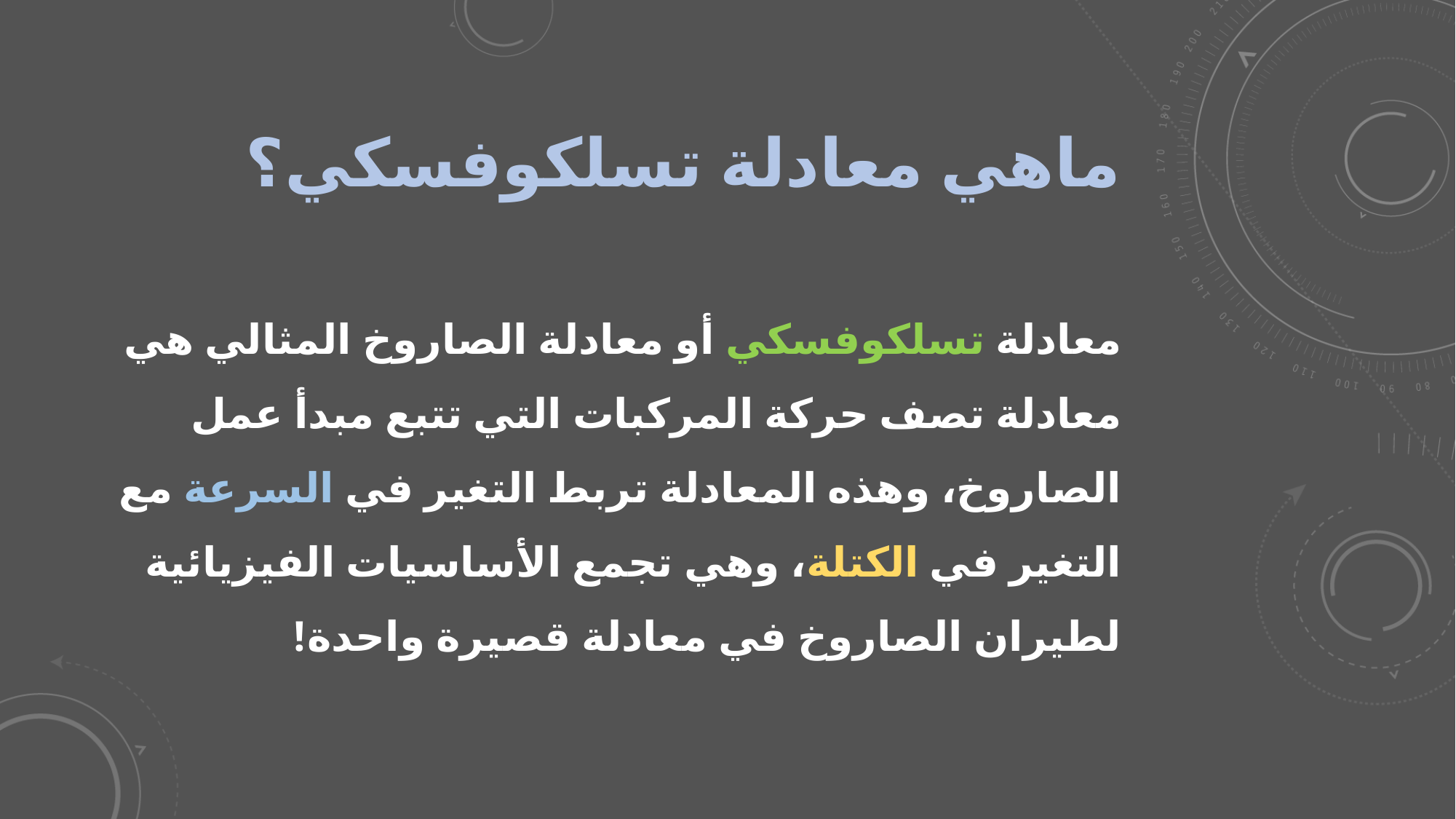

# ماهي معادلة تسلكوفسكي؟
معادلة تسلكوفسكي أو معادلة الصاروخ المثالي هي معادلة تصف حركة المركبات التي تتبع مبدأ عمل الصاروخ، وهذه المعادلة تربط التغير في السرعة مع التغير في الكتلة، وهي تجمع الأساسيات الفيزيائية لطيران الصاروخ في معادلة قصيرة واحدة!